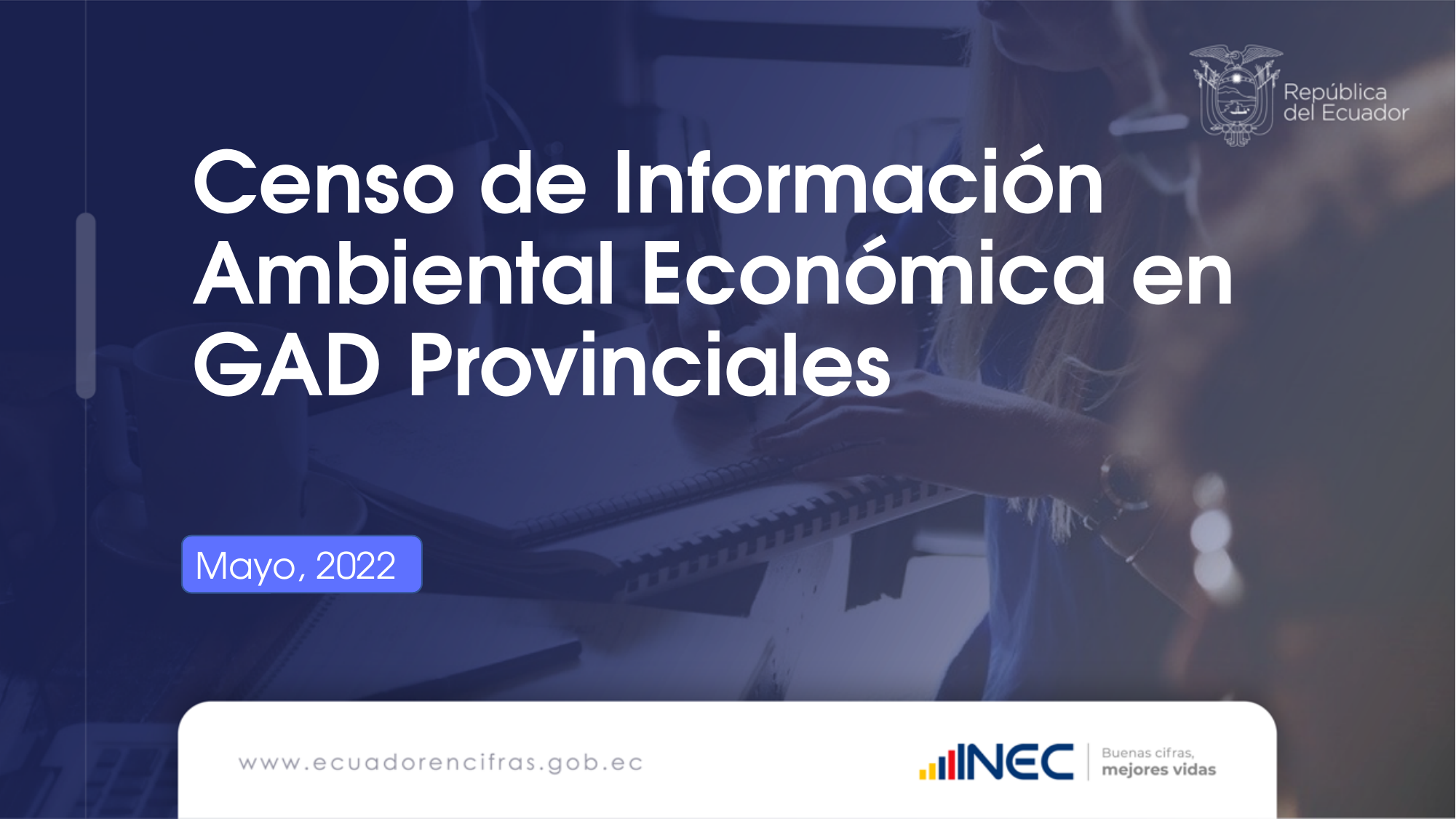

# Censo de Información Ambiental Económica en GAD Provinciales
Mayo, 2022